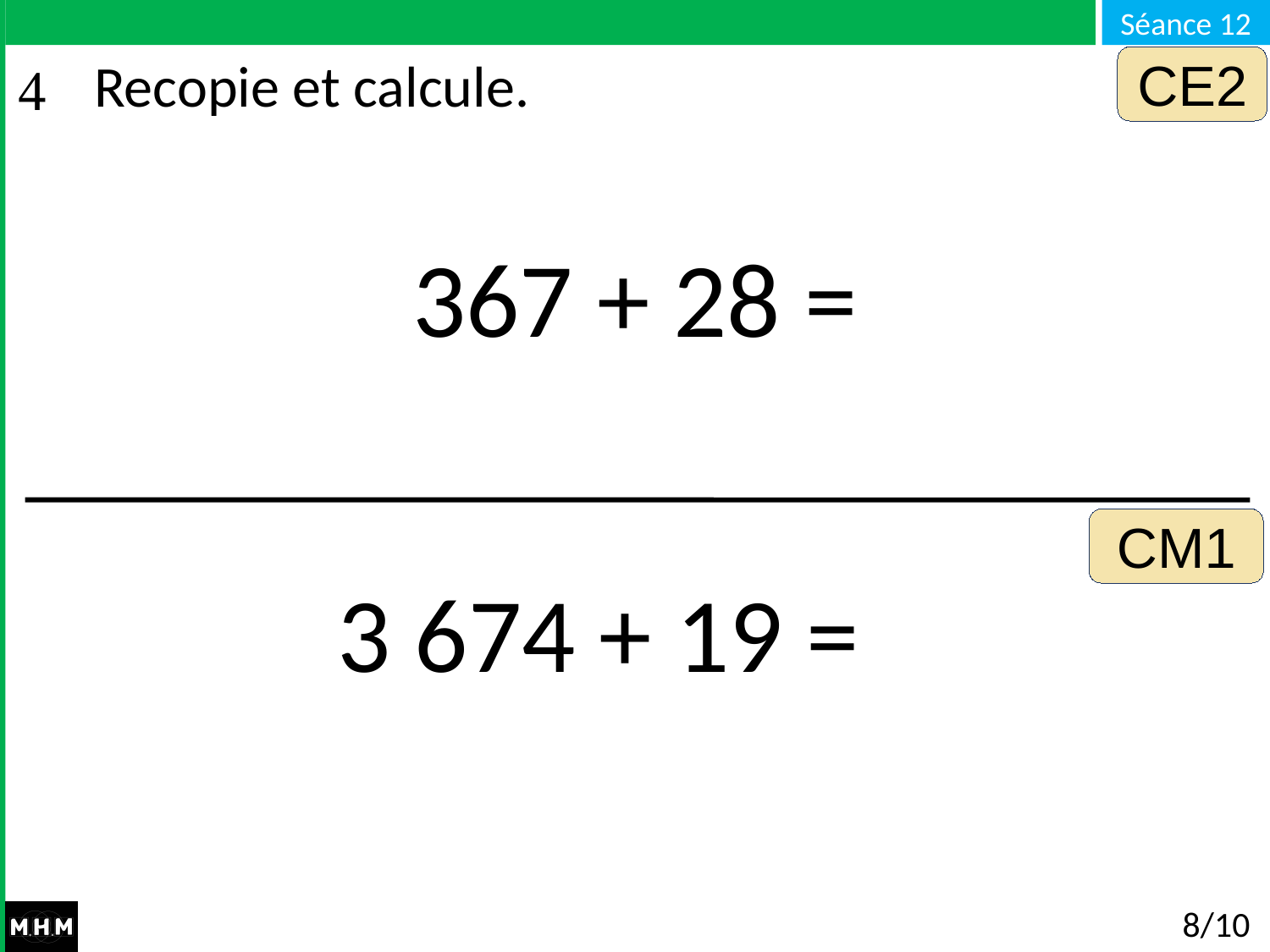

CE2
# Recopie et calcule.
367 + 28 =

CM1
3 674 + 19 =
8/10